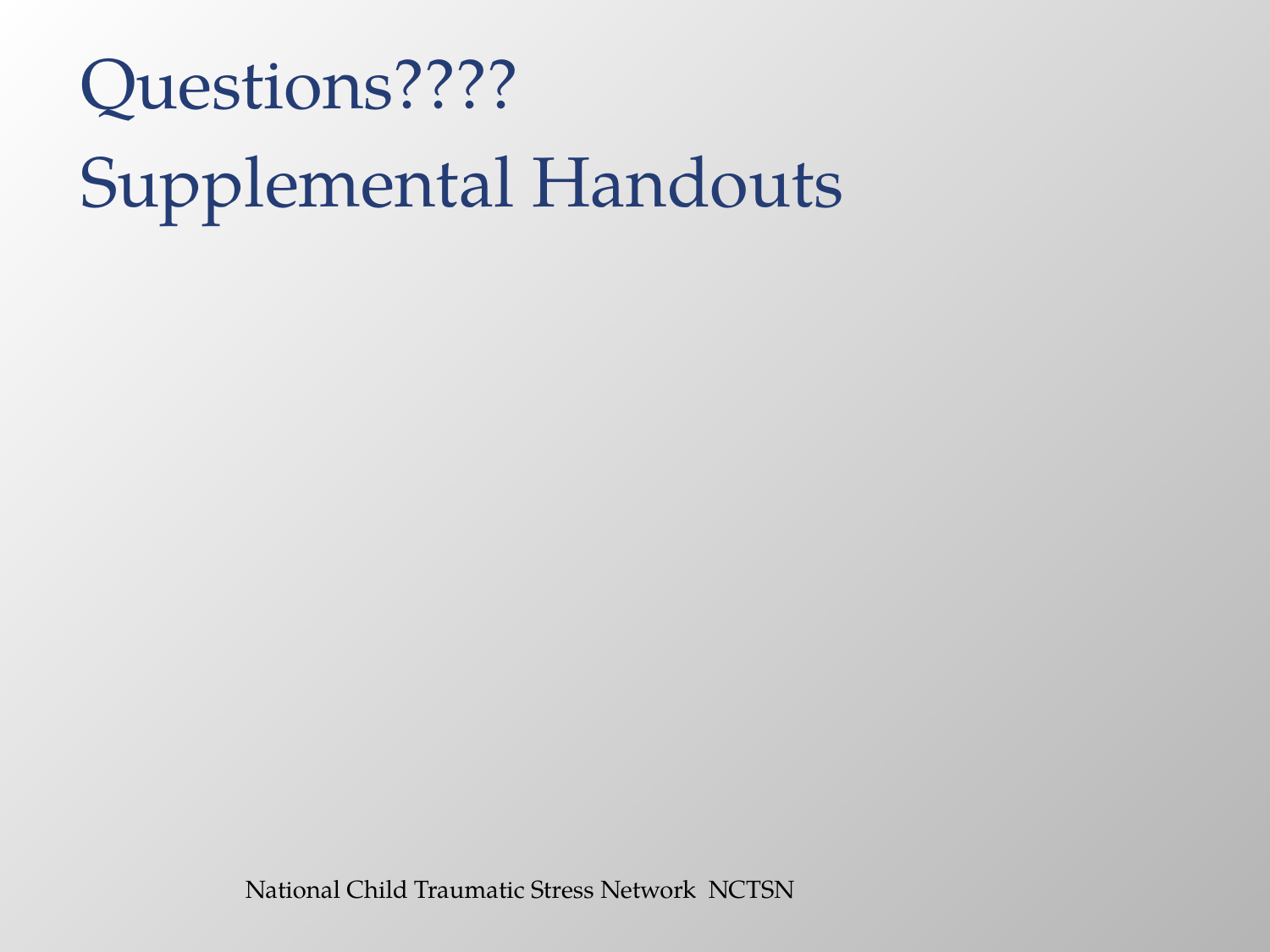

Questions????
Supplemental Handouts

National Child Traumatic Stress Network  NCTSN